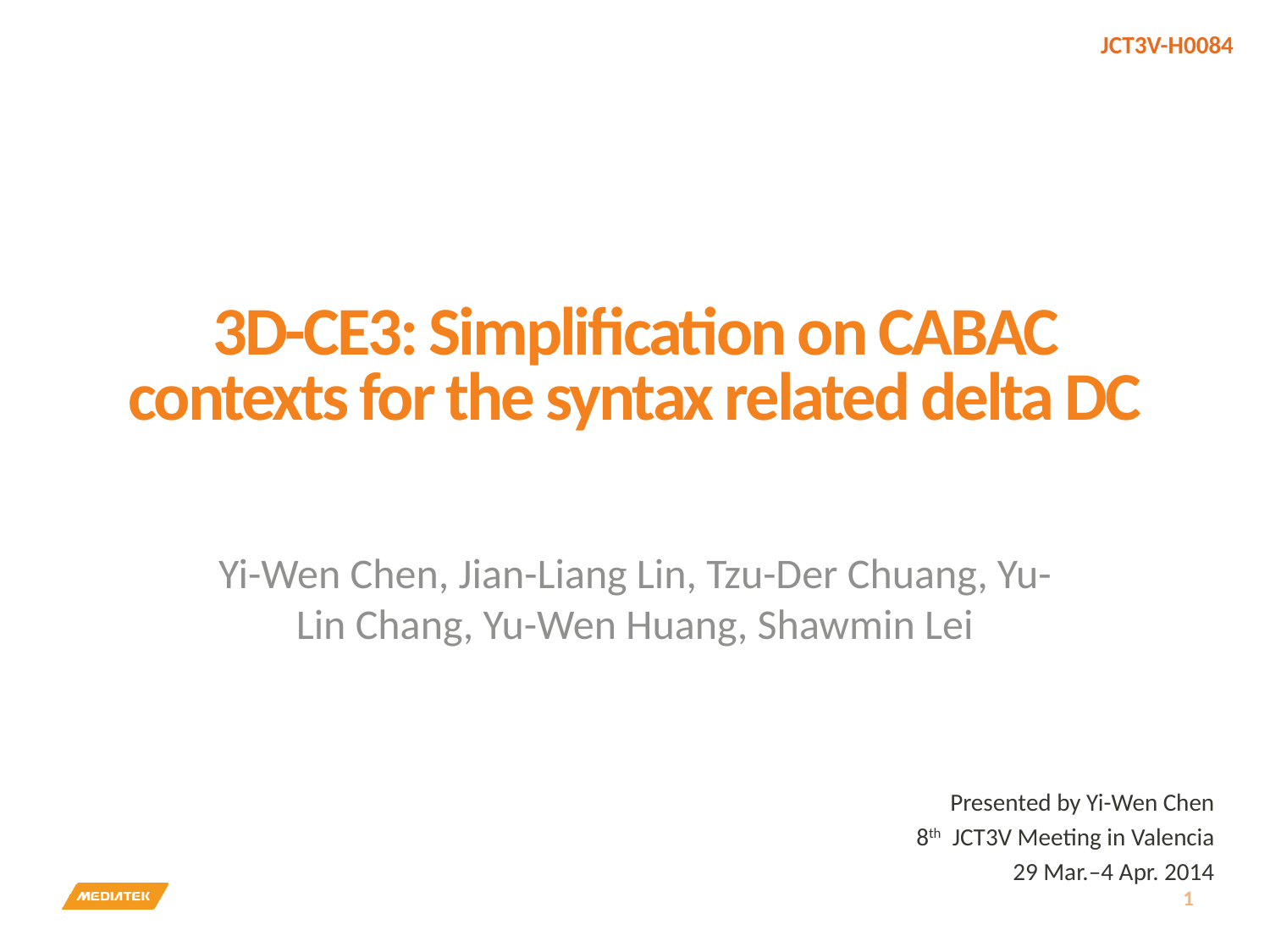

# 3D-CE3: Simplification on CABAC contexts for the syntax related delta DC
Yi-Wen Chen, Jian-Liang Lin, Tzu-Der Chuang, Yu-Lin Chang, Yu-Wen Huang, Shawmin Lei
Presented by Yi-Wen Chen
8th  JCT3V Meeting in Valencia
29 Mar.–4 Apr. 2014
1